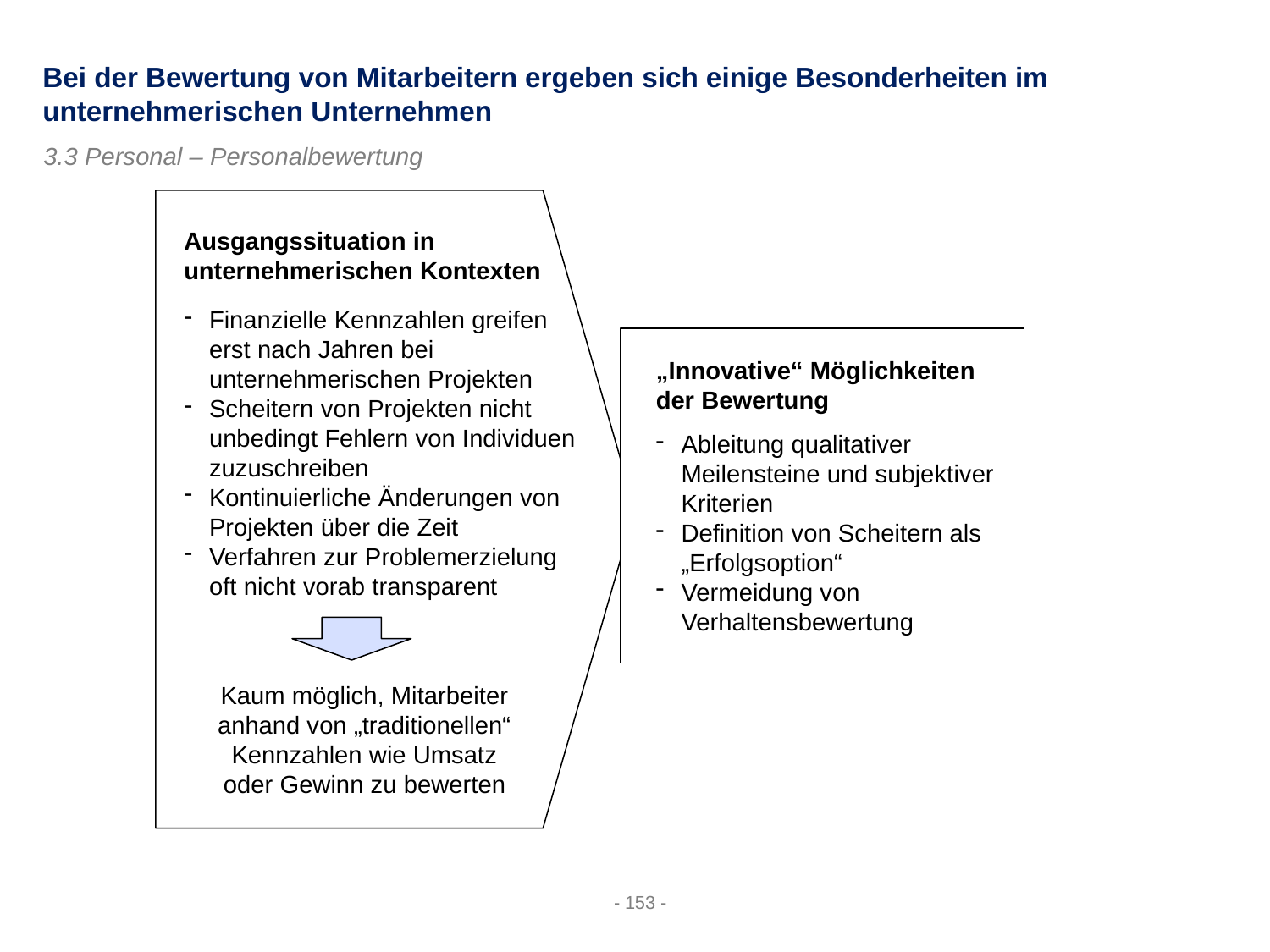

Bei der Bewertung von Mitarbeitern ergeben sich einige Besonderheiten im unternehmerischen Unternehmen
3.3 Personal – Personalbewertung

Ausgangssituation in unternehmerischen Kontexten
Finanzielle Kennzahlen greifen erst nach Jahren bei unternehmerischen Projekten
Scheitern von Projekten nicht unbedingt Fehlern von Individuen zuzuschreiben
Kontinuierliche Änderungen von Projekten über die Zeit
Verfahren zur Problemerzielung oft nicht vorab transparent

„Innovative“ Möglichkeiten der Bewertung
Ableitung qualitativer Meilensteine und subjektiver Kriterien
Definition von Scheitern als „Erfolgsoption“
Vermeidung von Verhaltensbewertung

Kaum möglich, Mitarbeiter anhand von „traditionellen“ Kennzahlen wie Umsatz oder Gewinn zu bewerten
- 153 -